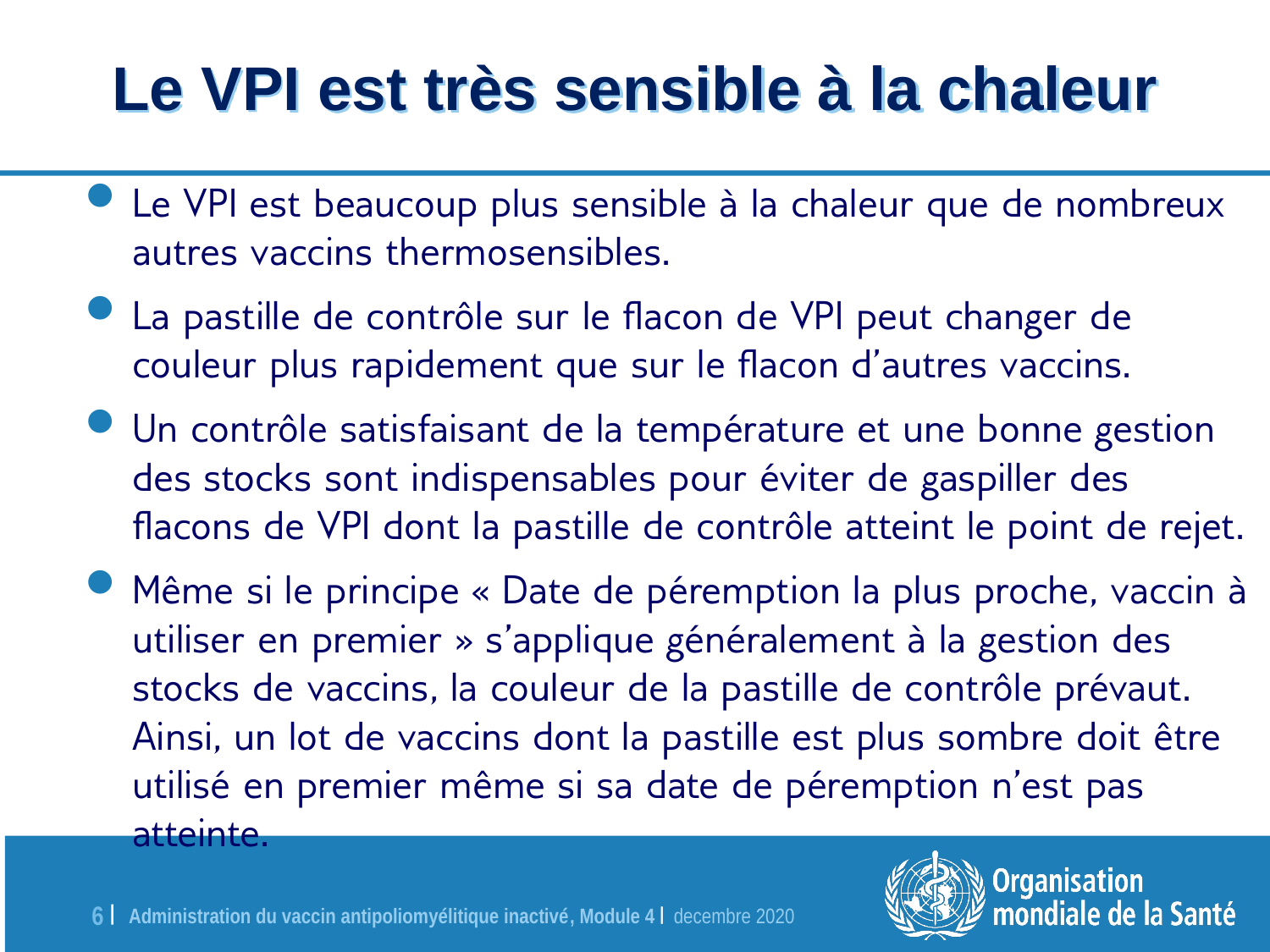

Le VPI est très sensible à la chaleur
Le VPI est beaucoup plus sensible à la chaleur que de nombreux autres vaccins thermosensibles.
La pastille de contrôle sur le flacon de VPI peut changer de couleur plus rapidement que sur le flacon d’autres vaccins.
Un contrôle satisfaisant de la température et une bonne gestion des stocks sont indispensables pour éviter de gaspiller des flacons de VPI dont la pastille de contrôle atteint le point de rejet.
Même si le principe « Date de péremption la plus proche, vaccin à utiliser en premier » s’applique généralement à la gestion des stocks de vaccins, la couleur de la pastille de contrôle prévaut. Ainsi, un lot de vaccins dont la pastille est plus sombre doit être utilisé en premier même si sa date de péremption n’est pas atteinte.